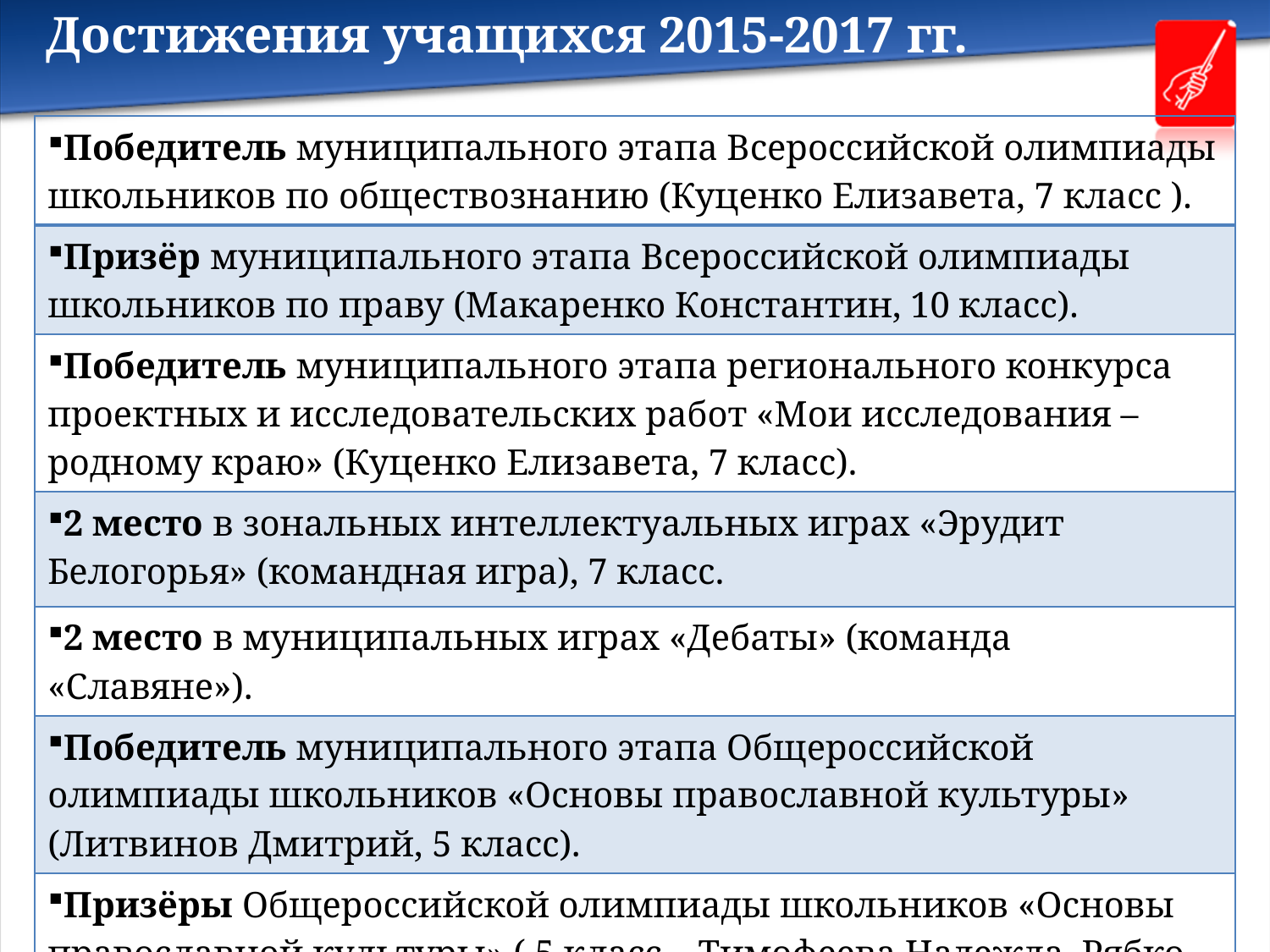

# Достижения учащихся 2015-2017 гг.
| Победитель муниципального этапа Всероссийской олимпиады школьников по обществознанию (Куценко Елизавета, 7 класс ). |
| --- |
| Призёр муниципального этапа Всероссийской олимпиады школьников по праву (Макаренко Константин, 10 класс). |
| Победитель муниципального этапа регионального конкурса проектных и исследовательских работ «Мои исследования – родному краю» (Куценко Елизавета, 7 класс). |
| 2 место в зональных интеллектуальных играх «Эрудит Белогорья» (командная игра), 7 класс. |
| 2 место в муниципальных играх «Дебаты» (команда «Славяне»). |
| Победитель муниципального этапа Общероссийской олимпиады школьников «Основы православной культуры» (Литвинов Дмитрий, 5 класс). |
| Призёры Общероссийской олимпиады школьников «Основы православной культуры» ( 5 класс – Тимофеева Надежда, Рябко Даниил, 10 класс – Дегтяренко Елена). |